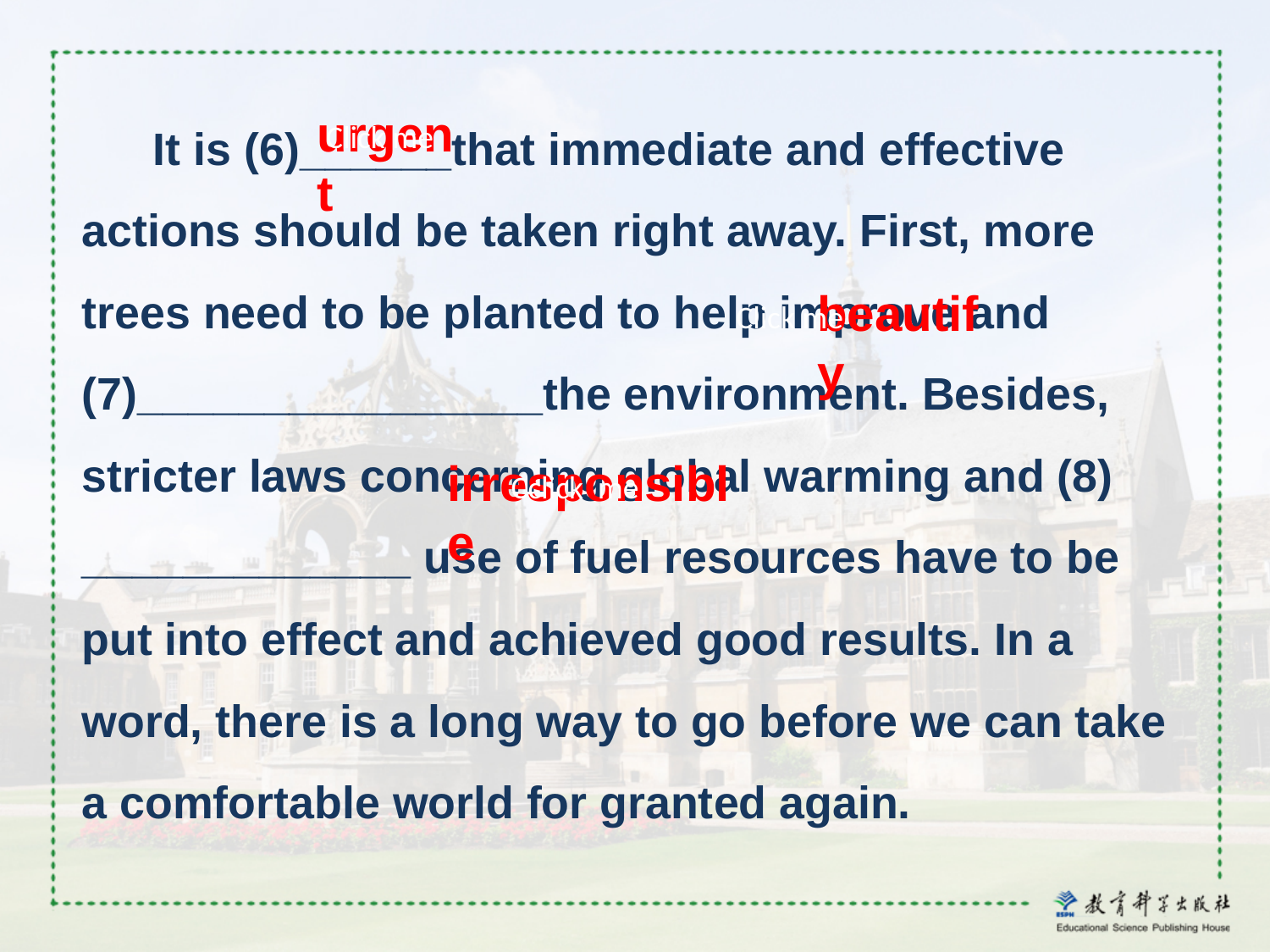

It is (6)______that immediate and effective actions should be taken right away. First, more trees need to be planted to help improve and (7)________________the environment. Besides, stricter laws concerning global warming and (8) _____________ use of fuel resources have to be put into effect and achieved good results. In a word, there is a long way to go before we can take a comfortable world for granted again.

urgent
Click me
beautify
Click me
irresponsible
Cclick  me